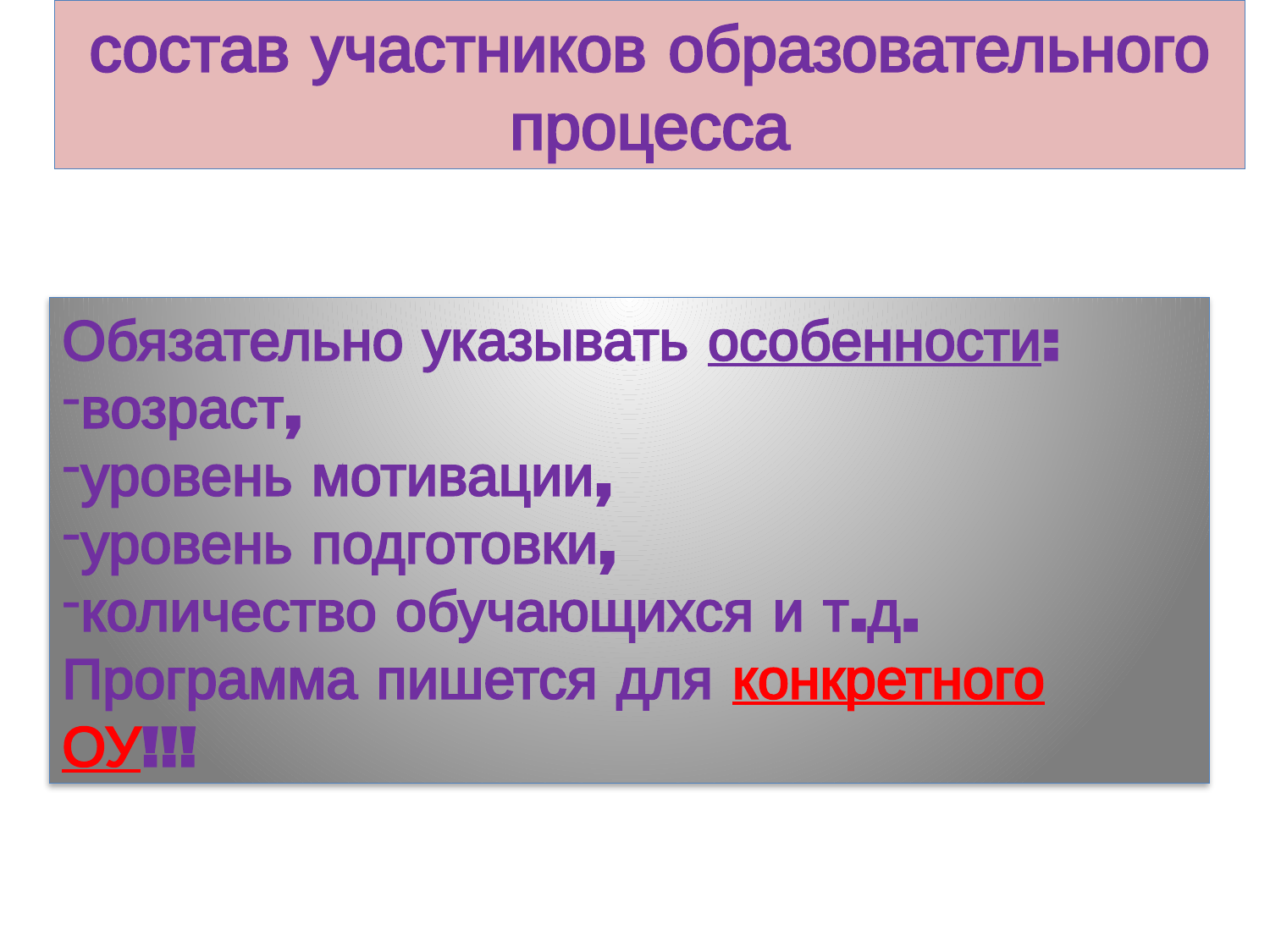

# состав участников образовательного процесса
Обязательно указывать особенности:
возраст,
уровень мотивации,
уровень подготовки,
количество обучающихся и т.д.
Программа пишется для конкретного ОУ!!!